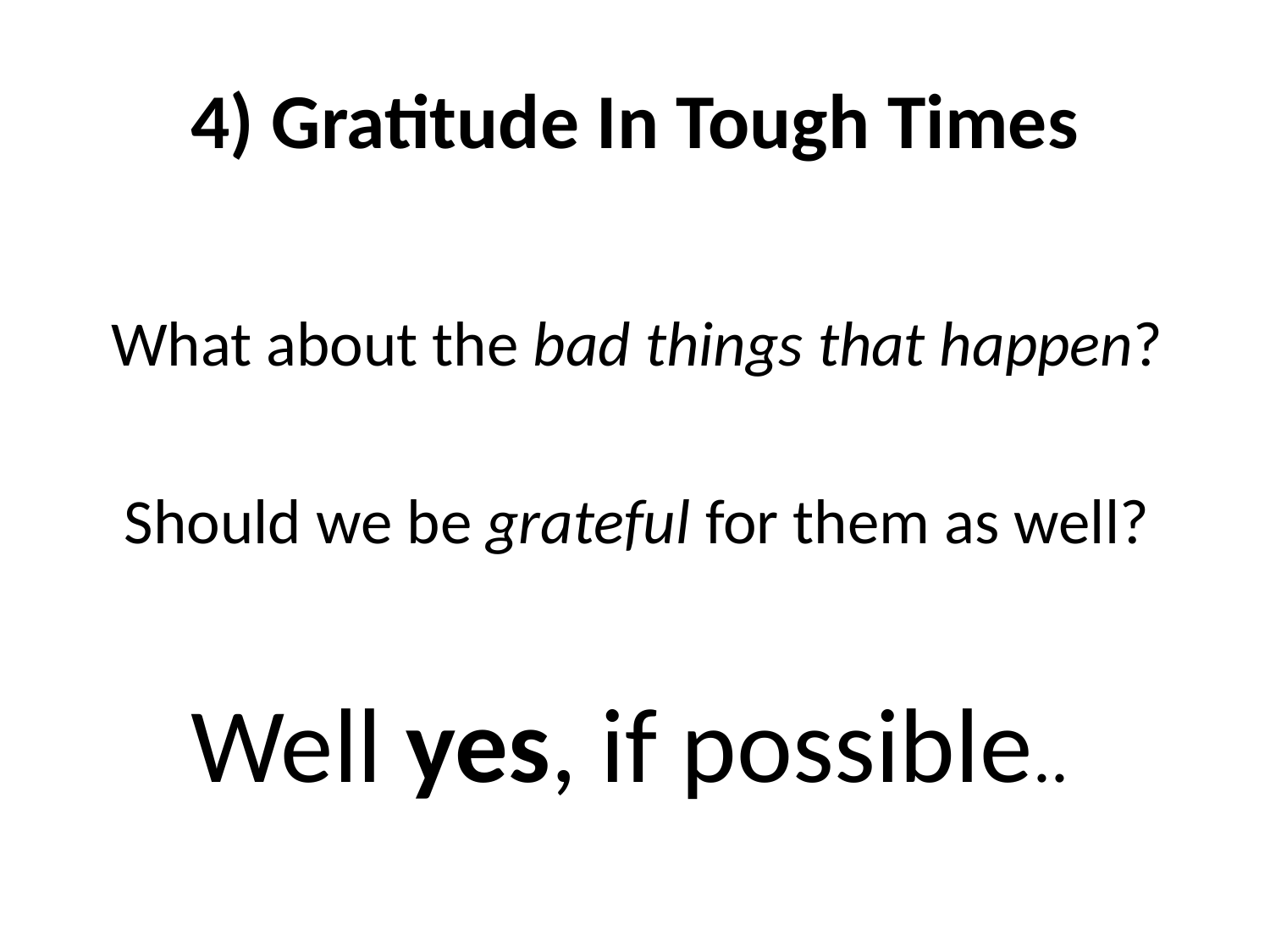

# 4) Gratitude In Tough Times
 What about the bad things that happen?

 Should we be grateful for them as well?

Well yes, if possible..